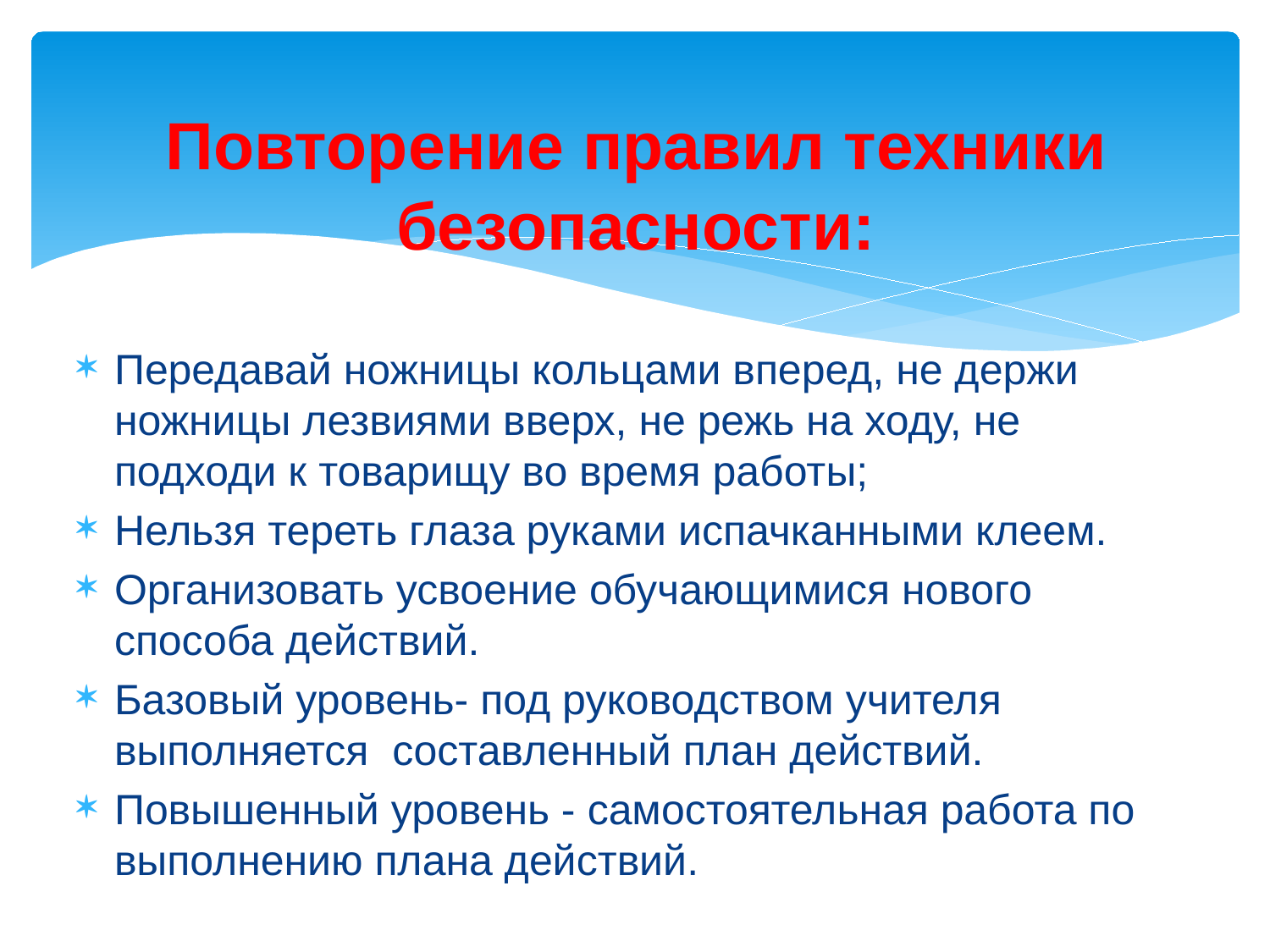

# Повторение правил техники безопасности:
Передавай ножницы кольцами вперед, не держи ножницы лезвиями вверх, не режь на ходу, не подходи к товарищу во время работы;
Нельзя тереть глаза руками испачканными клеем.
Организовать усвоение обучающимися нового способа действий.
Базовый уровень- под руководством учителя выполняется  составленный план действий.
Повышенный уровень - самостоятельная работа по выполнению плана действий.